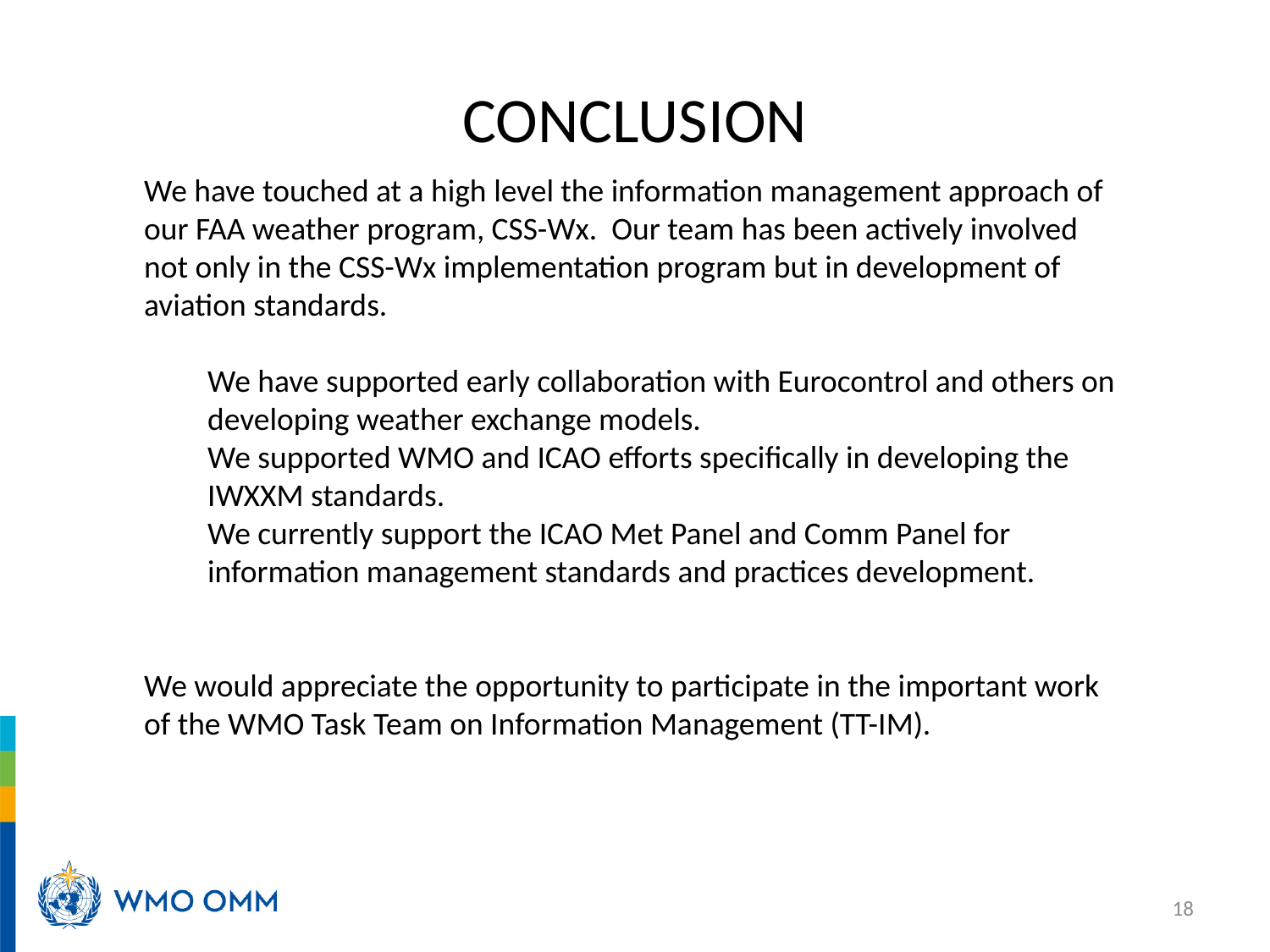

# CONCLUSION
We have touched at a high level the information management approach of our FAA weather program, CSS-Wx.  Our team has been actively involved not only in the CSS-Wx implementation program but in development of aviation standards.

We have supported early collaboration with Eurocontrol and others on developing weather exchange models.
We supported WMO and ICAO efforts specifically in developing the IWXXM standards.
We currently support the ICAO Met Panel and Comm Panel for information management standards and practices development.

We would appreciate the opportunity to participate in the important work of the WMO Task Team on Information Management (TT-IM).
18